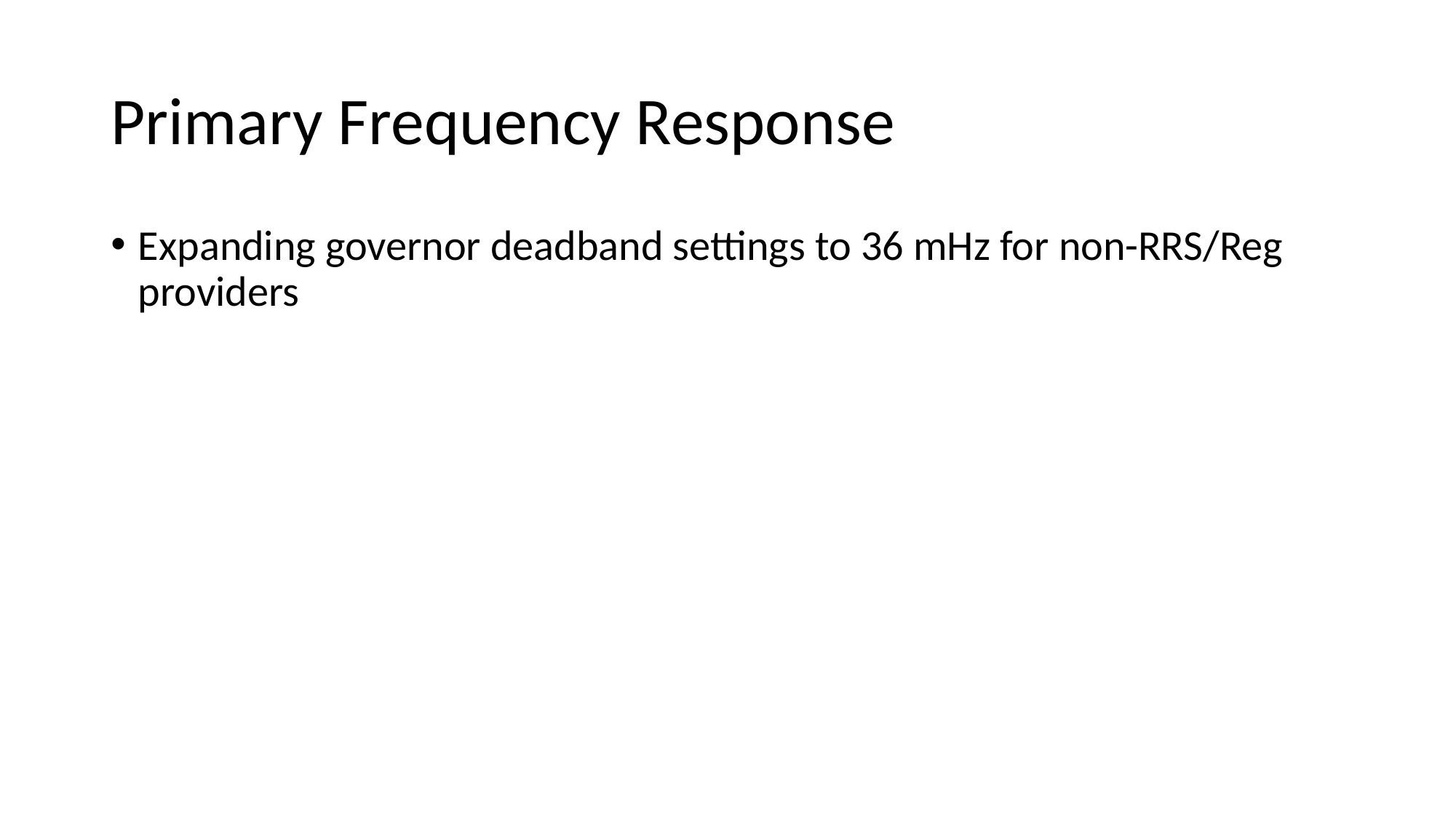

# Primary Frequency Response
Expanding governor deadband settings to 36 mHz for non-RRS/Reg providers